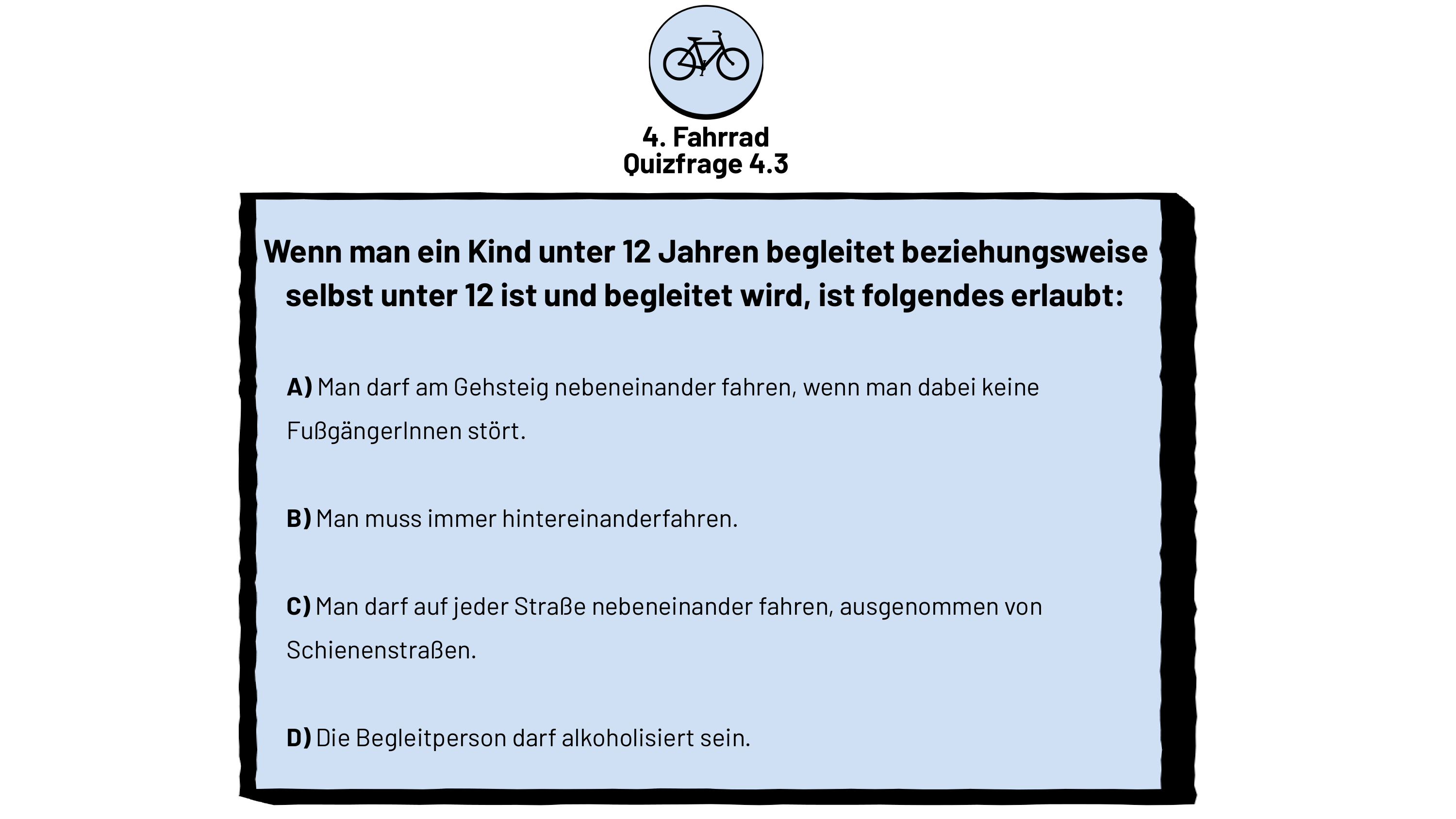

4. Fahrrad
Quizfrage 4.3
Wenn man ein Kind unter 12 Jahren begleitet beziehungsweise selbst unter 12 ist und begleitet wird, ist folgendes erlaubt:

A) Man darf am Gehsteig nebeneinander fahren, wenn man dabei keine FußgängerInnen stört.

B) Man muss immer hintereinanderfahren.

C) Man darf auf jeder Straße nebeneinander fahren, ausgenommen von Schienenstraßen.

D) Die Begleitperson darf alkoholisiert sein.